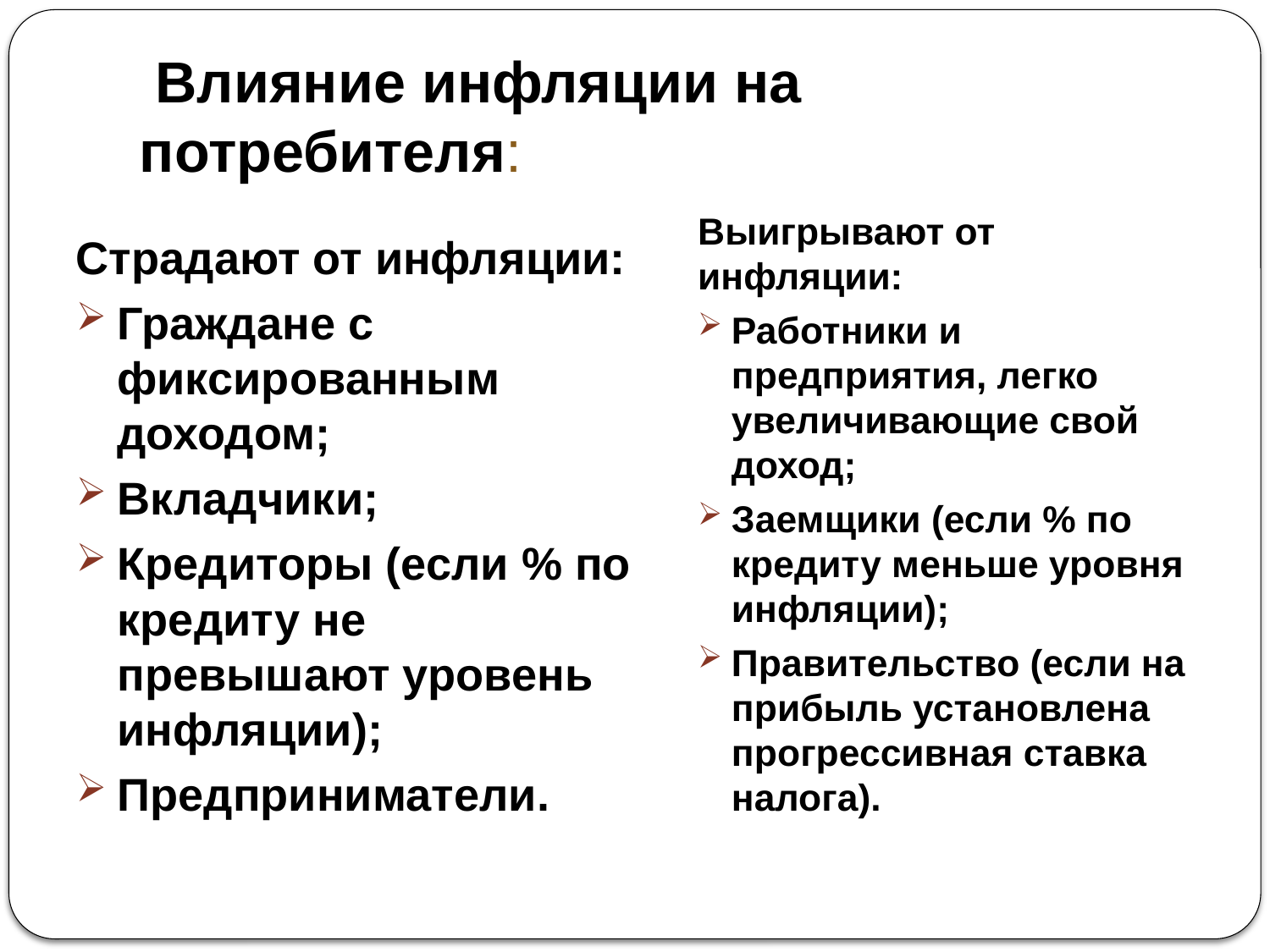

# Влияние инфляции на потребителя:
Выигрывают от инфляции:
Работники и предприятия, легко увеличивающие свой доход;
Заемщики (если % по кредиту меньше уровня инфляции);
Правительство (если на прибыль установлена прогрессивная ставка налога).

Страдают от инфляции:
Граждане с фиксированным доходом;
Вкладчики;
Кредиторы (если % по кредиту не превышают уровень инфляции);
Предприниматели.